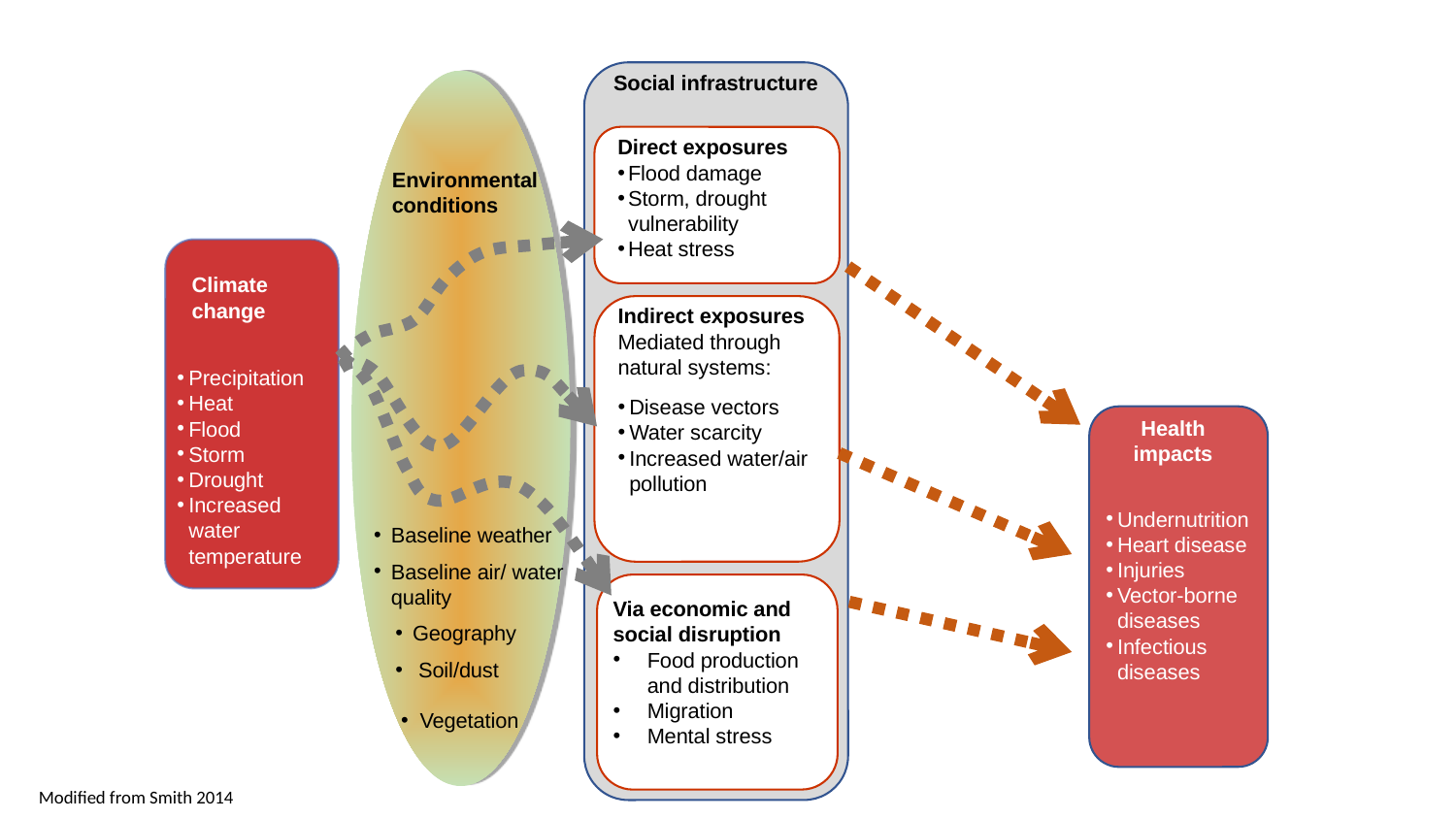

Social infrastructure

Social
Infrastructure

Direct exposures
Flood damage
Storm, drought vulnerability
Heat stress
Environmental conditions

Direct exposures:
Flood damage
Storm vulnerability
Heat stress

Climate change
Indirect exposures
Mediated through natural systems:

Disease vectors
Water scarcity
Increased water/air pollution

Indirect exposures:
Mediated  through
natural systems:
Allergens;
Disease vectors,
Increase water/air
   pollution
Precipitation
Heat
Flood
Storm
Drought
Increased water temperature

Health impacts
Undernutrition
Heart disease
Injuries
Vector-borne diseases
Infectious diseases

Baseline weather

Baseline air/ water quality

 Geography

  Soil/dust

  Vegetation

Economic and
social
disruption:
Food production/
distribution
Mental stress

Via economic and social disruption
Food production and distribution
Migration
Mental stress
Modified from Smith 2014